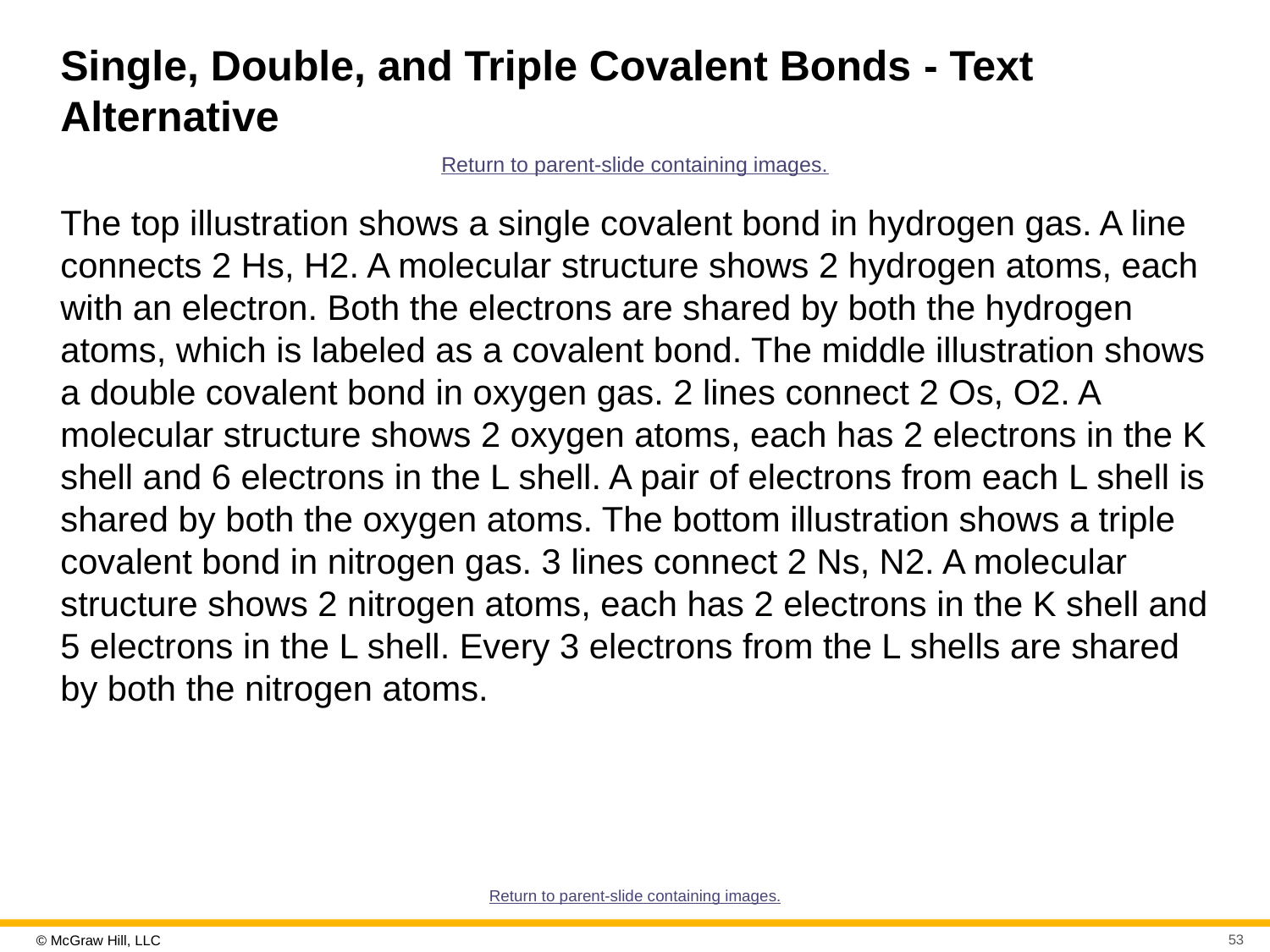

# Single, Double, and Triple Covalent Bonds - Text Alternative
Return to parent-slide containing images.
The top illustration shows a single covalent bond in hydrogen gas. A line connects 2 Hs, H2. A molecular structure shows 2 hydrogen atoms, each with an electron. Both the electrons are shared by both the hydrogen atoms, which is labeled as a covalent bond. The middle illustration shows a double covalent bond in oxygen gas. 2 lines connect 2 Os, O2. A molecular structure shows 2 oxygen atoms, each has 2 electrons in the K shell and 6 electrons in the L shell. A pair of electrons from each L shell is shared by both the oxygen atoms. The bottom illustration shows a triple covalent bond in nitrogen gas. 3 lines connect 2 Ns, N2. A molecular structure shows 2 nitrogen atoms, each has 2 electrons in the K shell and 5 electrons in the L shell. Every 3 electrons from the L shells are shared by both the nitrogen atoms.
Return to parent-slide containing images.
53